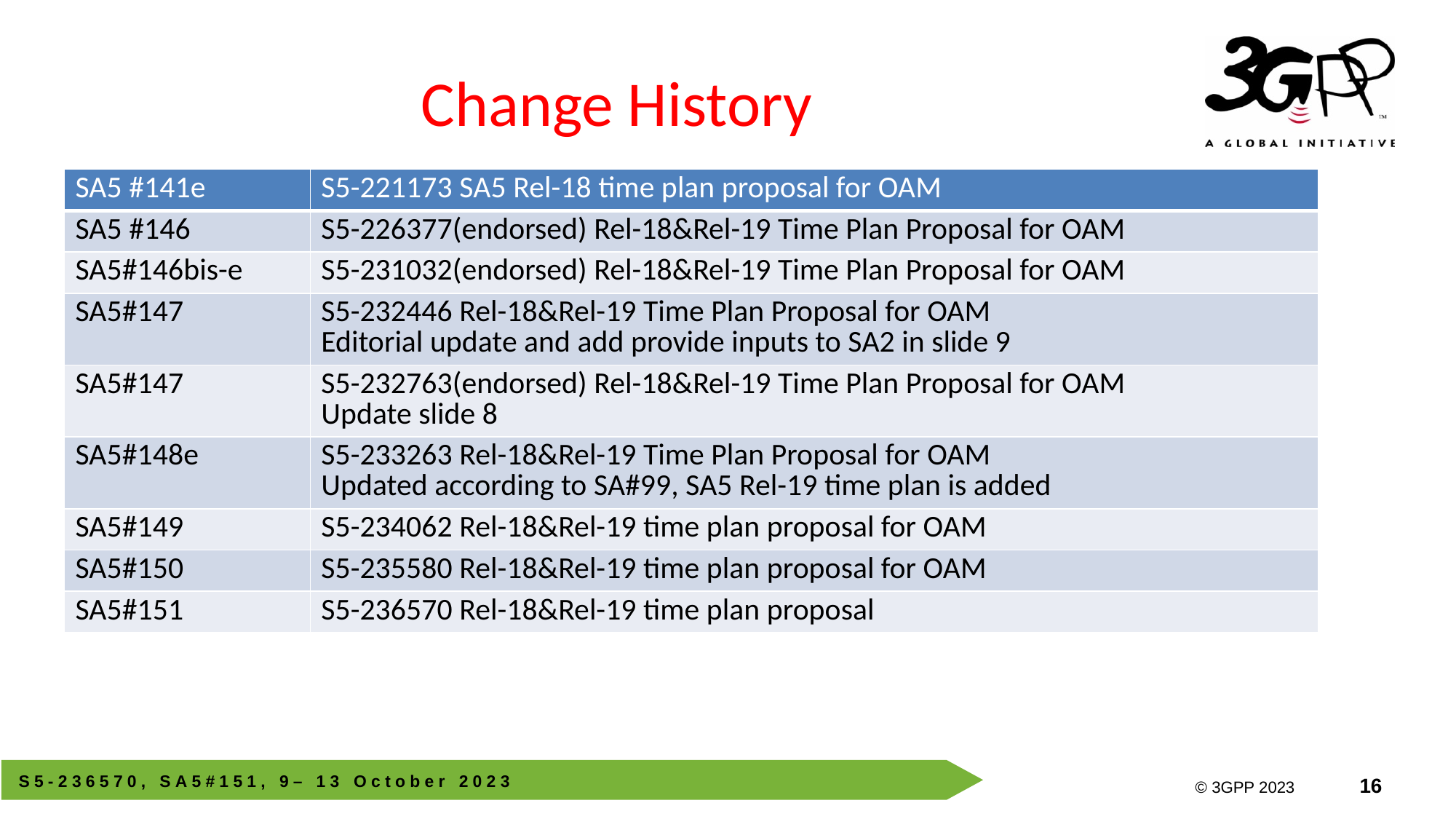

# Change History
| SA5 #141e | S5-221173 SA5 Rel-18 time plan proposal for OAM |
| --- | --- |
| SA5 #146 | S5-226377(endorsed) Rel-18&Rel-19 Time Plan Proposal for OAM |
| SA5#146bis-e | S5-231032(endorsed) Rel-18&Rel-19 Time Plan Proposal for OAM |
| SA5#147 | S5-232446 Rel-18&Rel-19 Time Plan Proposal for OAM Editorial update and add provide inputs to SA2 in slide 9 |
| SA5#147 | S5-232763(endorsed) Rel-18&Rel-19 Time Plan Proposal for OAM Update slide 8 |
| SA5#148e | S5-233263 Rel-18&Rel-19 Time Plan Proposal for OAM Updated according to SA#99, SA5 Rel-19 time plan is added |
| SA5#149 | S5-234062 Rel-18&Rel-19 time plan proposal for OAM |
| SA5#150 | S5-235580 Rel-18&Rel-19 time plan proposal for OAM |
| SA5#151 | S5-236570 Rel-18&Rel-19 time plan proposal |